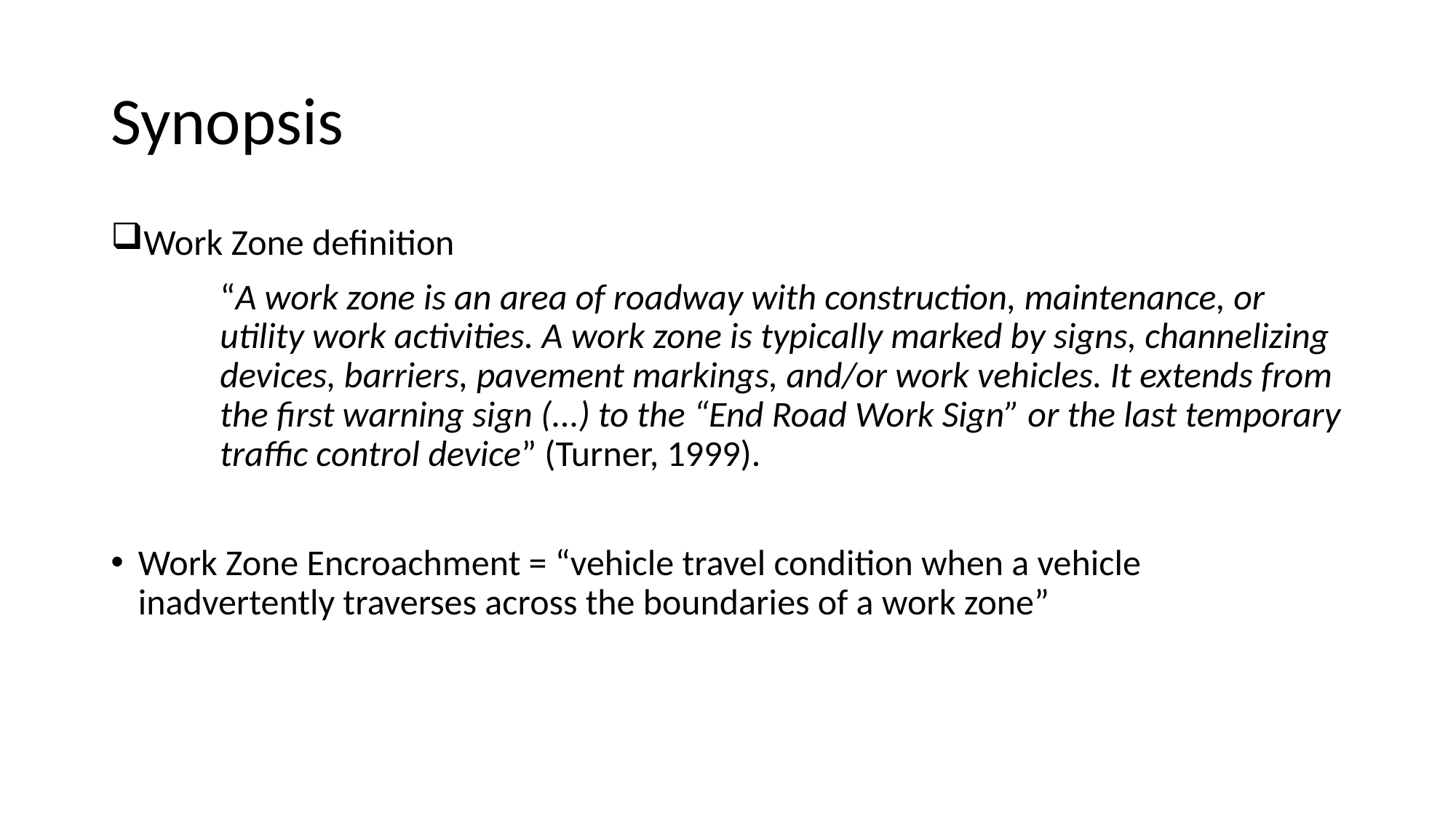

# Synopsis
Work Zone definition
	“A work zone is an area of roadway with construction, maintenance, or utility work activities. A work zone is typically marked by signs, channelizing devices, barriers, pavement markings, and/or work vehicles. It extends from the first warning sign (...) to the “End Road Work Sign” or the last temporary traffic control device” (Turner, 1999).

Work Zone Encroachment = “vehicle travel condition when a vehicle inadvertently traverses across the boundaries of a work zone”

3